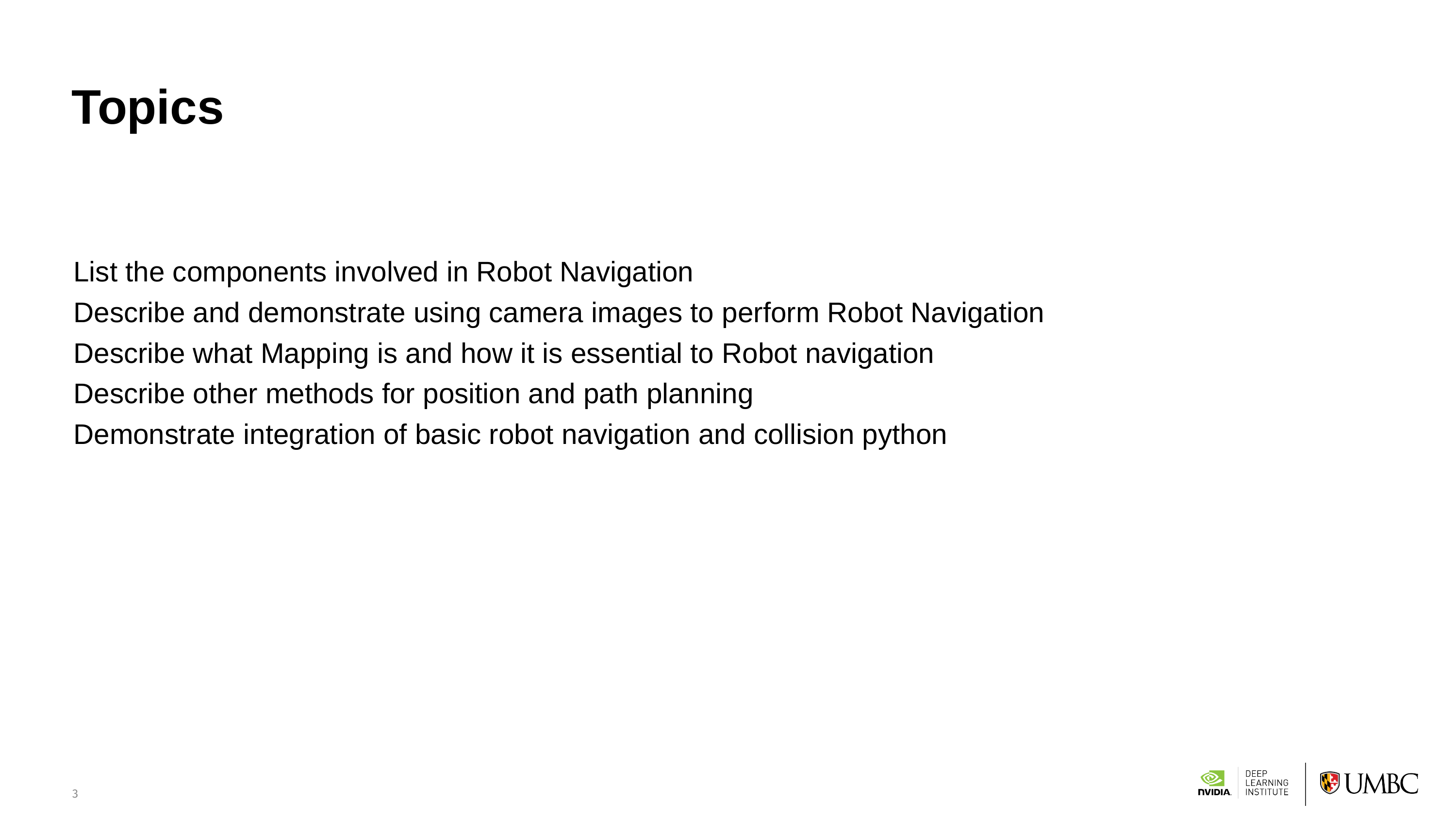

# Topics
List the components involved in Robot Navigation
Describe and demonstrate using camera images to perform Robot Navigation
Describe what Mapping is and how it is essential to Robot navigation
Describe other methods for position and path planning
Demonstrate integration of basic robot navigation and collision python